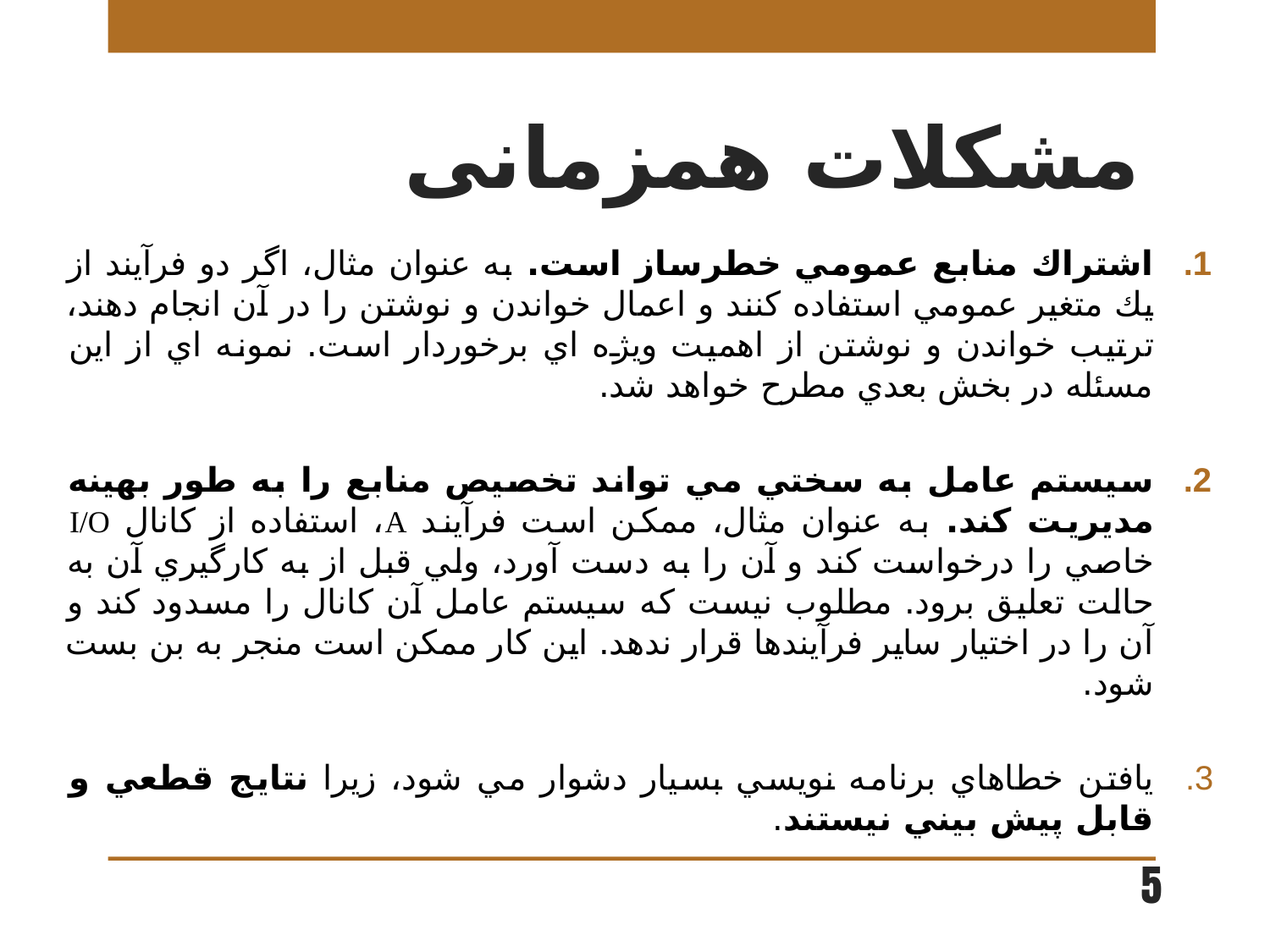

# مشکلات همزمانی
اشتراك منابع عمومي خطرساز است. به عنوان مثال، اگر دو فرآيند از يك متغير عمومي استفاده كنند و اعمال خواندن و نوشتن را در آن انجام دهند، ترتيب خواندن و نوشتن از اهميت ويژه اي برخوردار است. نمونه اي از اين مسئله در بخش بعدي مطرح خواهد شد.

سيستم عامل به سختي مي تواند تخصيص منابع را به طور بهينه مديريت كند. به عنوان مثال، ممكن است فرآيند A، استفاده از كانال I/O خاصي را درخواست كند و آن را به دست آورد، ولي قبل از به كارگيري آن به حالت تعليق برود. مطلوب نيست كه سيستم عامل آن كانال را مسدود كند و آن را در اختيار ساير فرآيندها قرار ندهد. اين كار ممكن است منجر به بن بست شود.

يافتن خطاهاي برنامه نويسي بسيار دشوار مي شود، زيرا نتايج قطعي و قابل پيش بيني نيستند.
5